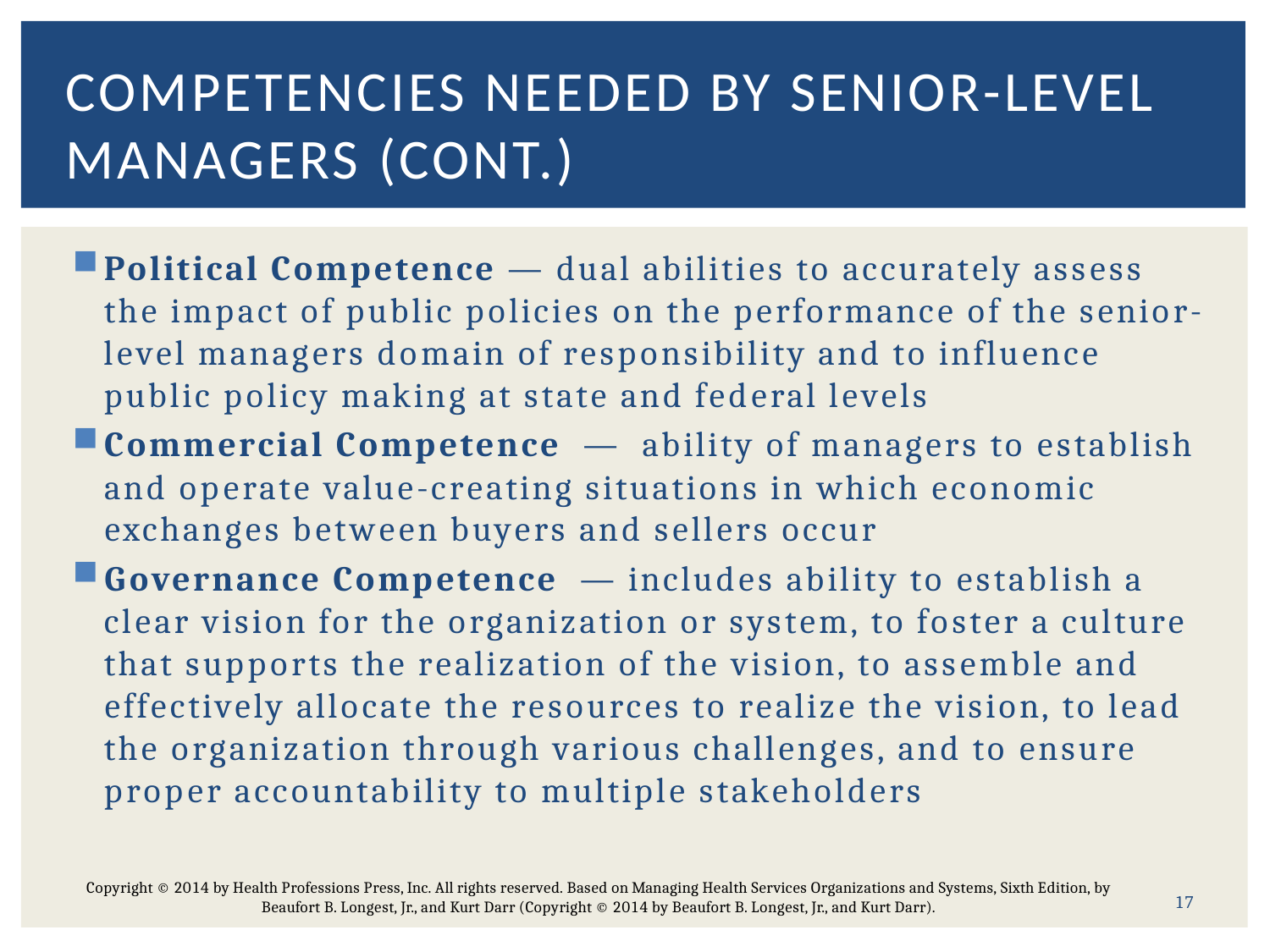

# Competencies needed by senior-level managers (CONT.)
Political Competence — dual abilities to accurately assess the impact of public policies on the performance of the senior-level managers domain of responsibility and to influence public policy making at state and federal levels
Commercial Competence  —  ability of managers to establish and operate value-creating situations in which economic exchanges between buyers and sellers occur
Governance Competence  — includes ability to establish a clear vision for the organization or system, to foster a culture that supports the realization of the vision, to assemble and effectively allocate the resources to realize the vision, to lead the organization through various challenges, and to ensure proper accountability to multiple stakeholders

17